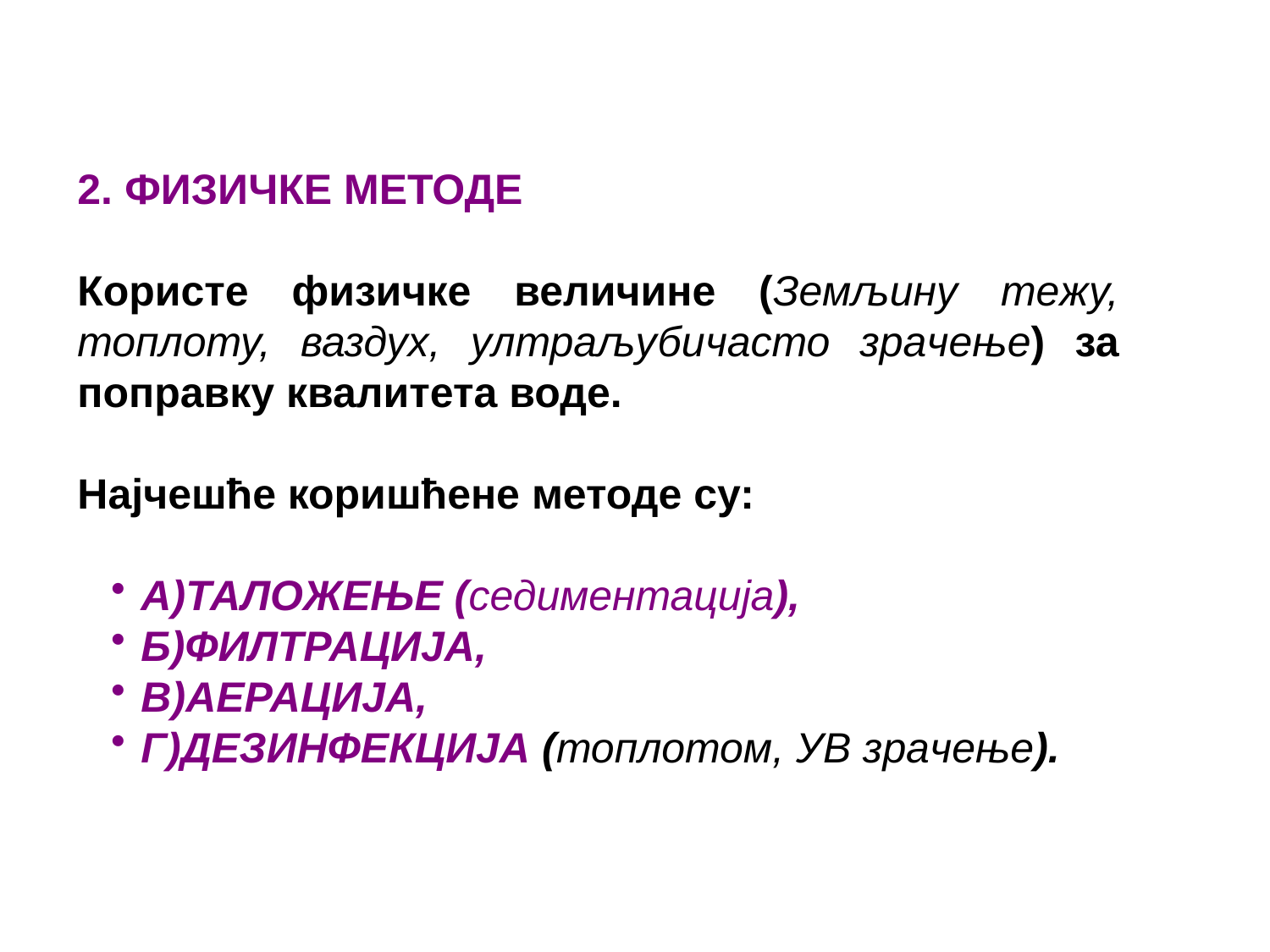

2. ФИЗИЧКЕ МЕТОДЕ

Користе физичке величине (Земљину тежу, топлоту, ваздух, ултраљубичасто зрачење) за поправку квалитета воде.

Најчешће коришћене методе су:

А)ТАЛОЖЕЊЕ (седиментација),
Б)ФИЛТРАЦИЈА,
В)АЕРАЦИЈА,
Г)ДЕЗИНФЕКЦИЈА (топлотом, УВ зрачење).